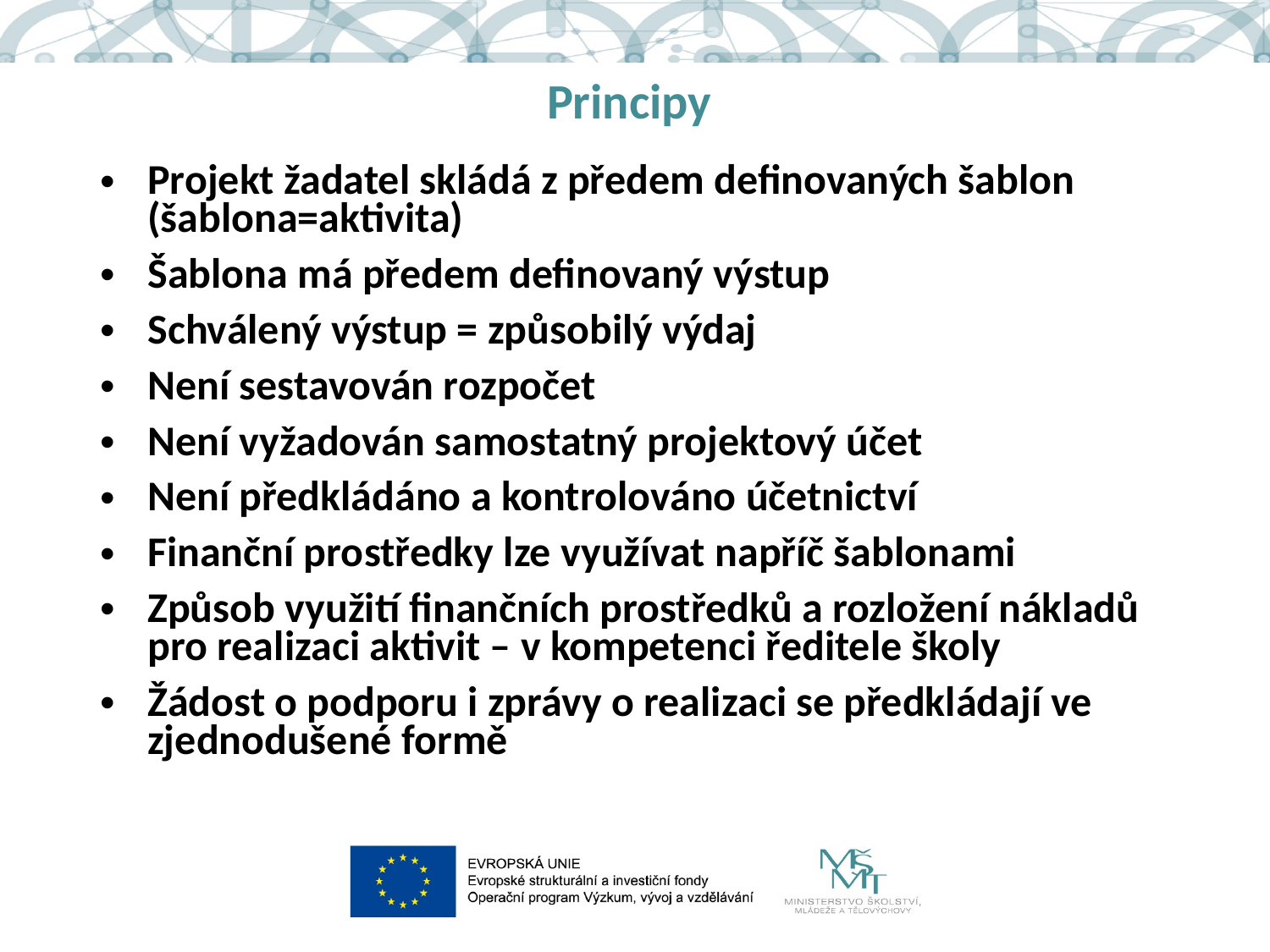

# Principy
Projekt žadatel skládá z předem definovaných šablon  (šablona=aktivita)
Šablona má předem definovaný výstup
Schválený výstup = způsobilý výdaj
Není sestavován rozpočet
Není vyžadován samostatný projektový účet
Není předkládáno a kontrolováno účetnictví
Finanční prostředky lze využívat napříč šablonami
Způsob využití finančních prostředků a rozložení nákladů pro realizaci aktivit – v kompetenci ředitele školy
Žádost o podporu i zprávy o realizaci se předkládají ve zjednodušené formě